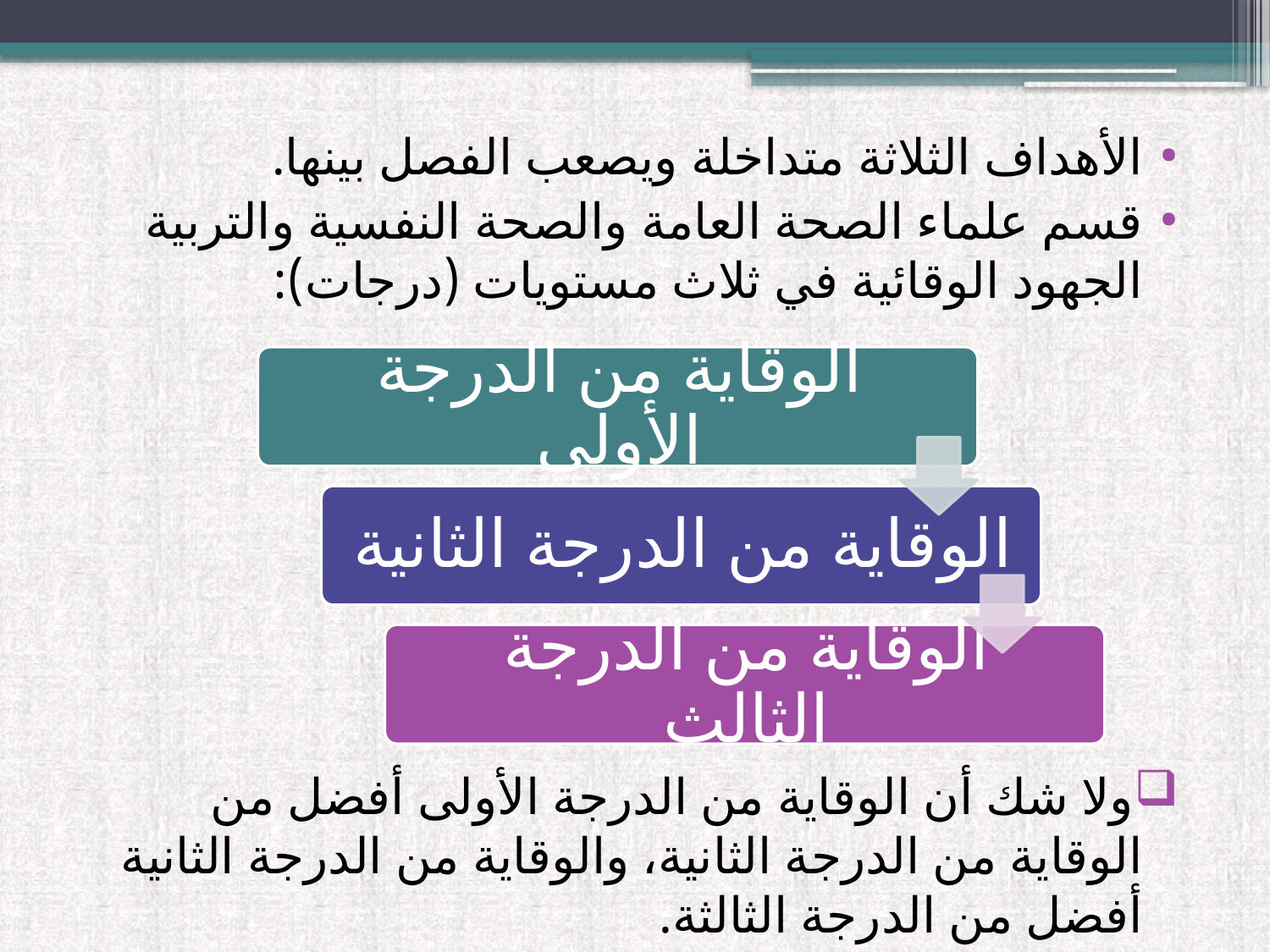

الأهداف الثلاثة متداخلة ويصعب الفصل بينها.
قسم علماء الصحة العامة والصحة النفسية والتربية الجهود الوقائية في ثلاث مستويات (درجات):

ولا شك أن الوقاية من الدرجة الأولى أفضل من الوقاية من الدرجة الثانية، والوقاية من الدرجة الثانية أفضل من الدرجة الثالثة.
الوقاية من الدرجة الأولى
الوقاية من الدرجة الثانية
الوقاية من الدرجة الثالث